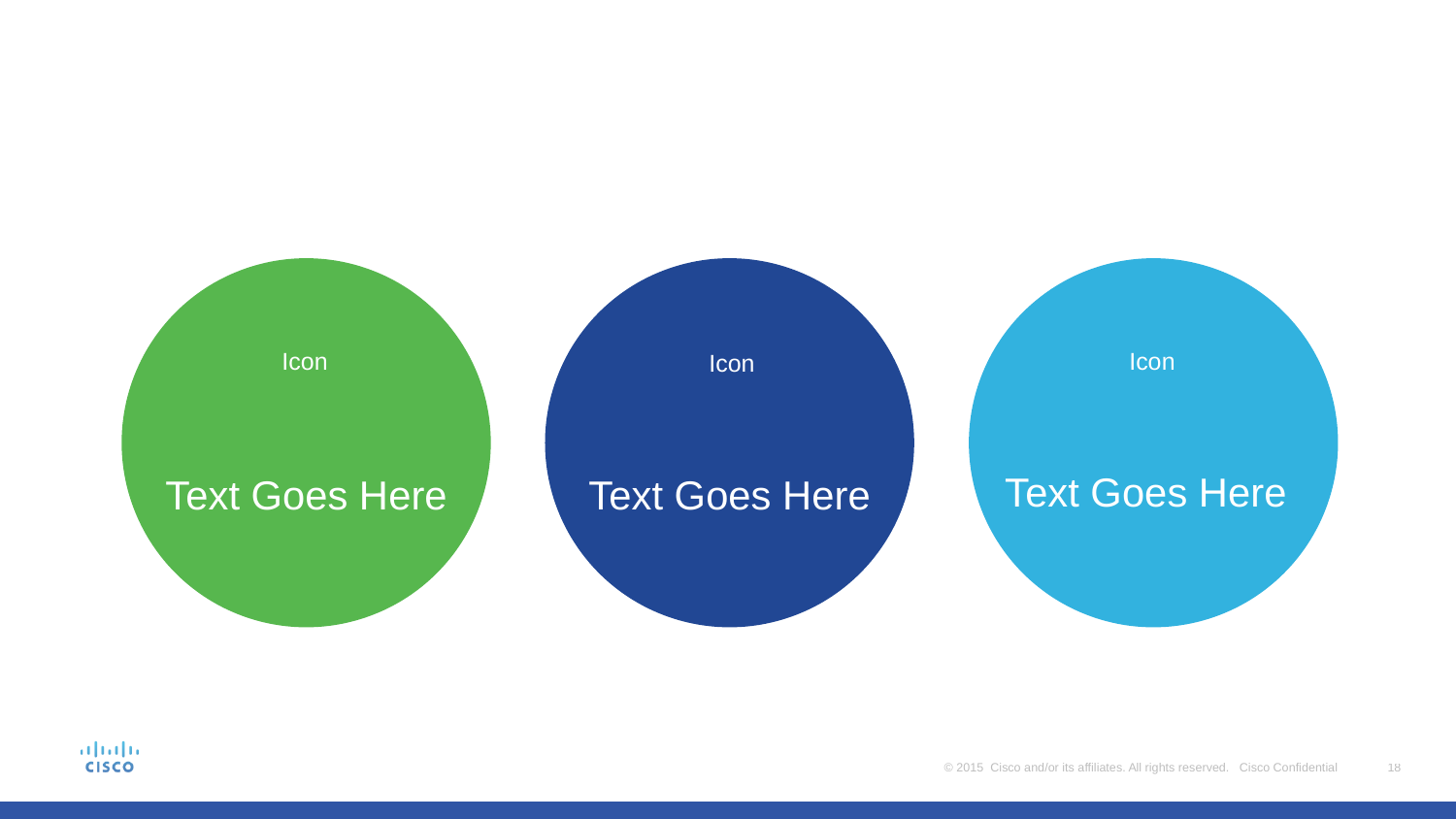

Icon
Icon
Icon
Text Goes Here
Text Goes Here
Text Goes Here